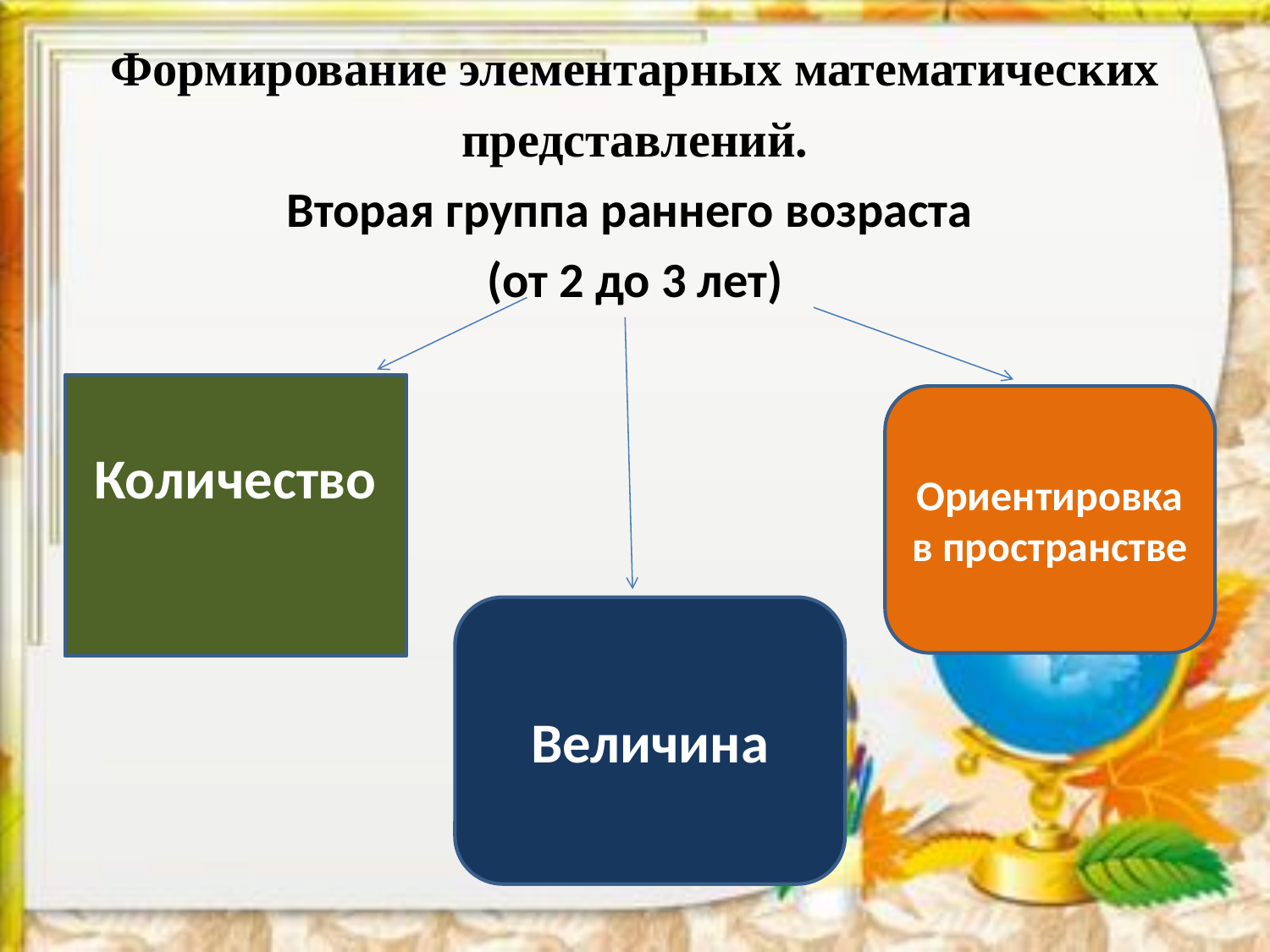

# Формирование элементарных математических представлений. Вторая группа раннего возраста (от 2 до 3 лет)
Количество

Ориентировка в пространстве
Величина